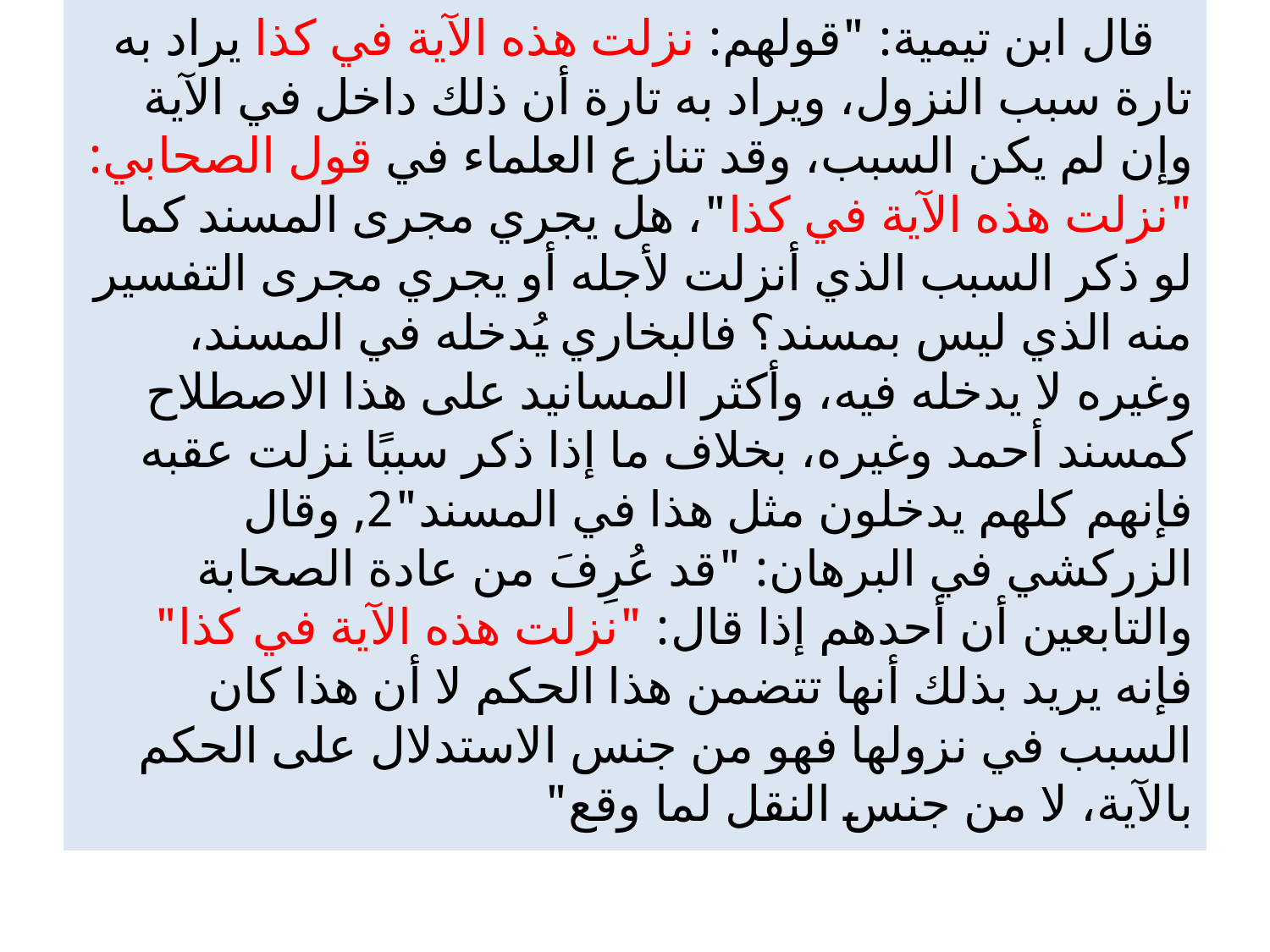

قال ابن تيمية: "قولهم: نزلت هذه الآية في كذا يراد به تارة سبب النزول، ويراد به تارة أن ذلك داخل في الآية وإن لم يكن السبب، وقد تنازع العلماء في قول الصحابي: "نزلت هذه الآية في كذا"، هل يجري مجرى المسند كما لو ذكر السبب الذي أنزلت لأجله أو يجري مجرى التفسير منه الذي ليس بمسند؟ فالبخاري يُدخله في المسند، وغيره لا يدخله فيه، وأكثر المسانيد على هذا الاصطلاح كمسند أحمد وغيره، بخلاف ما إذا ذكر سببًا نزلت عقبه فإنهم كلهم يدخلون مثل هذا في المسند"2, وقال الزركشي في البرهان: "قد عُرِفَ من عادة الصحابة والتابعين أن أحدهم إذا قال: "نزلت هذه الآية في كذا" فإنه يريد بذلك أنها تتضمن هذا الحكم لا أن هذا كان السبب في نزولها فهو من جنس الاستدلال على الحكم بالآية، لا من جنس النقل لما وقع"